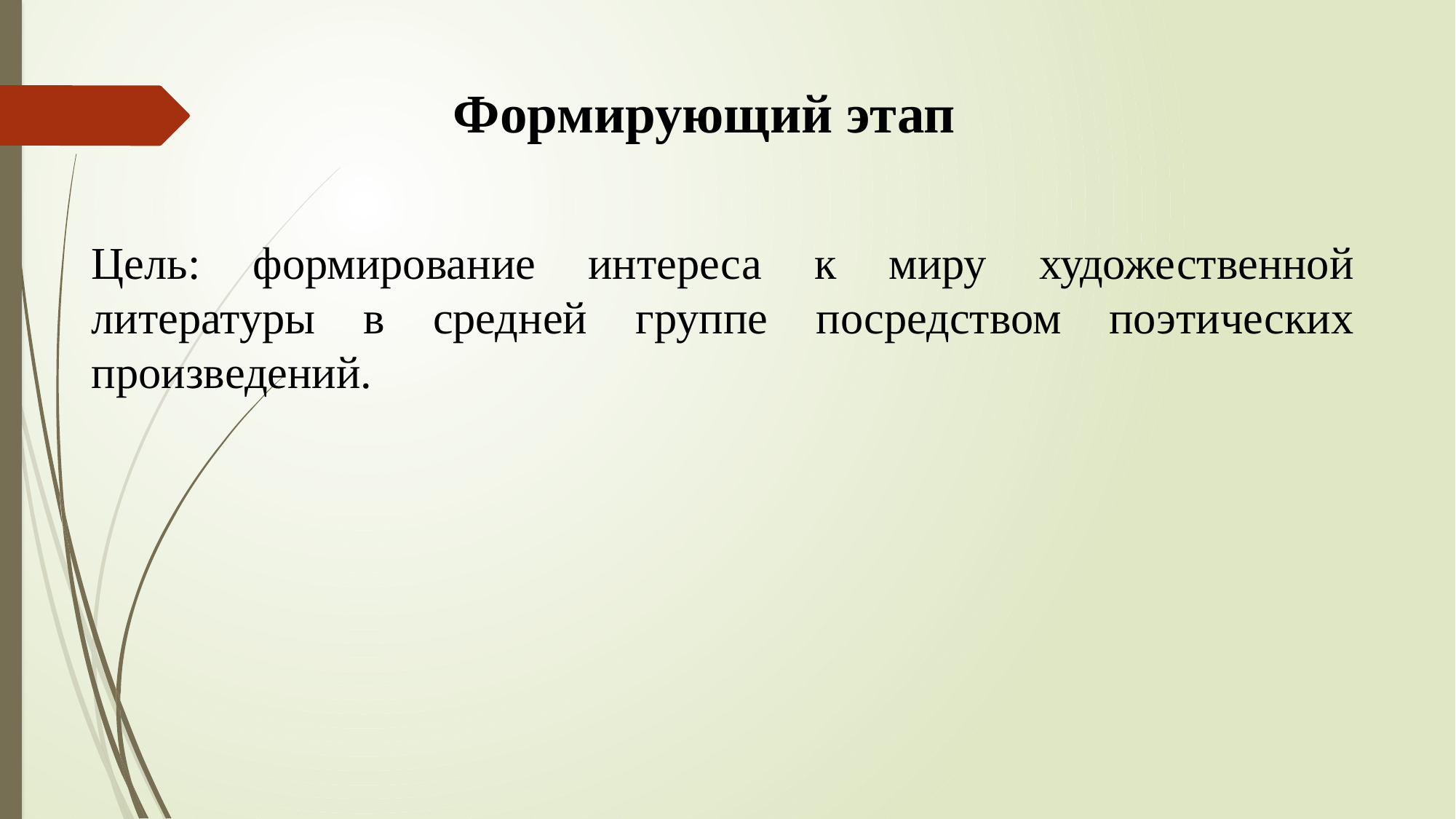

# Формирующий этап
Цель: формирование интереса к миру художественной литературы в средней группе посредством поэтических произведений.